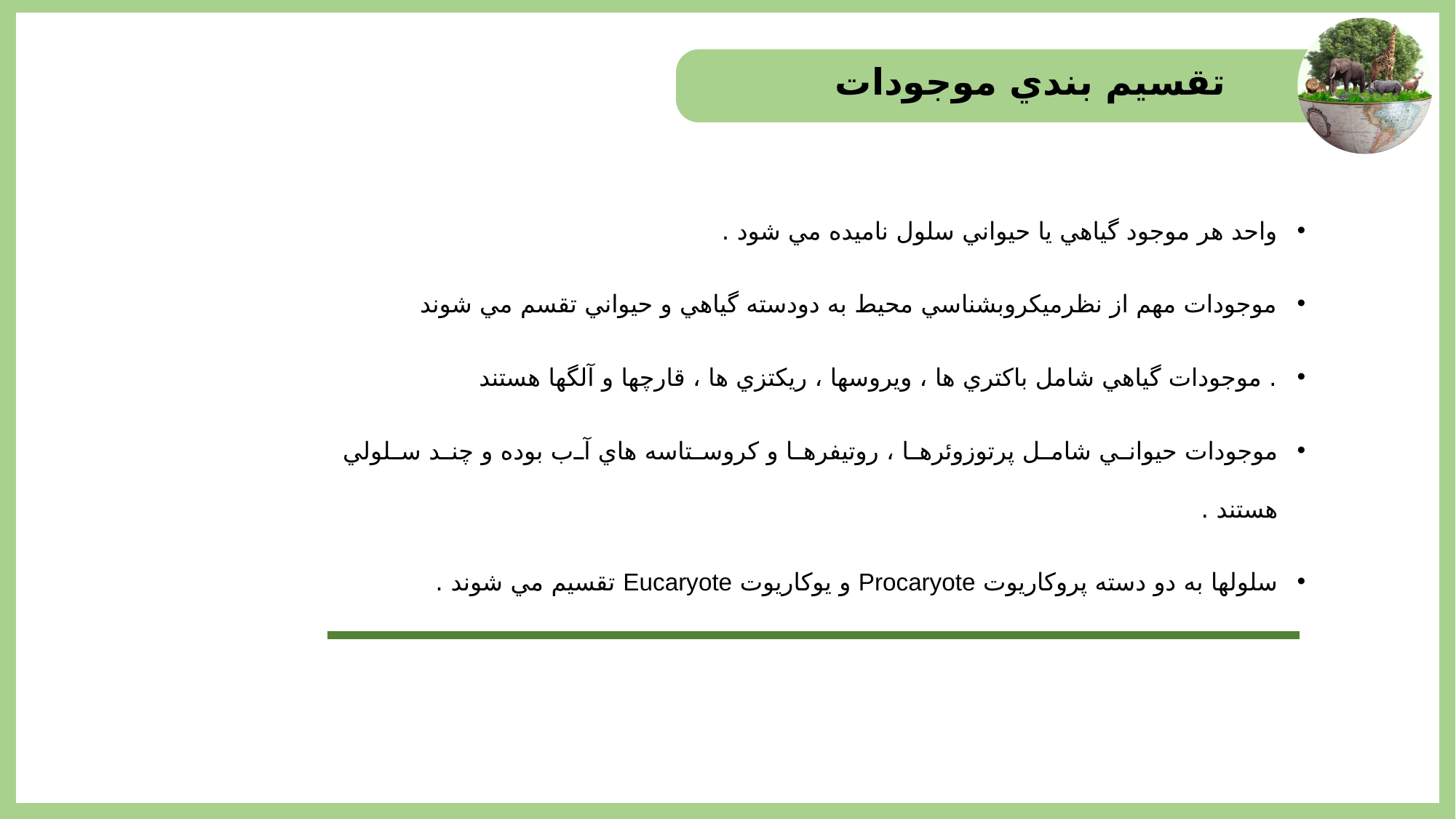

تقسيم بندي موجودات

واحد هر موجود گياهي يا حيواني سلول ناميده مي شود .
موجودات مهم از نظرميكروبشناسي محيط به دودسته گياهي و حيواني تقسم مي شوند
. موجودات گياهي شامل باكتري ها ، ويروسها ‏، ريكتزي ها ، قارچها و آلگها هستند
موجودات حيواني شامل پرتوزوئرها ، روتيفرها و كروستاسه هاي آب بوده و چند سلولي هستند .
سلولها به دو دسته پروكاريوت Procaryote و يوكاريوت Eucaryote تقسيم مي شوند .